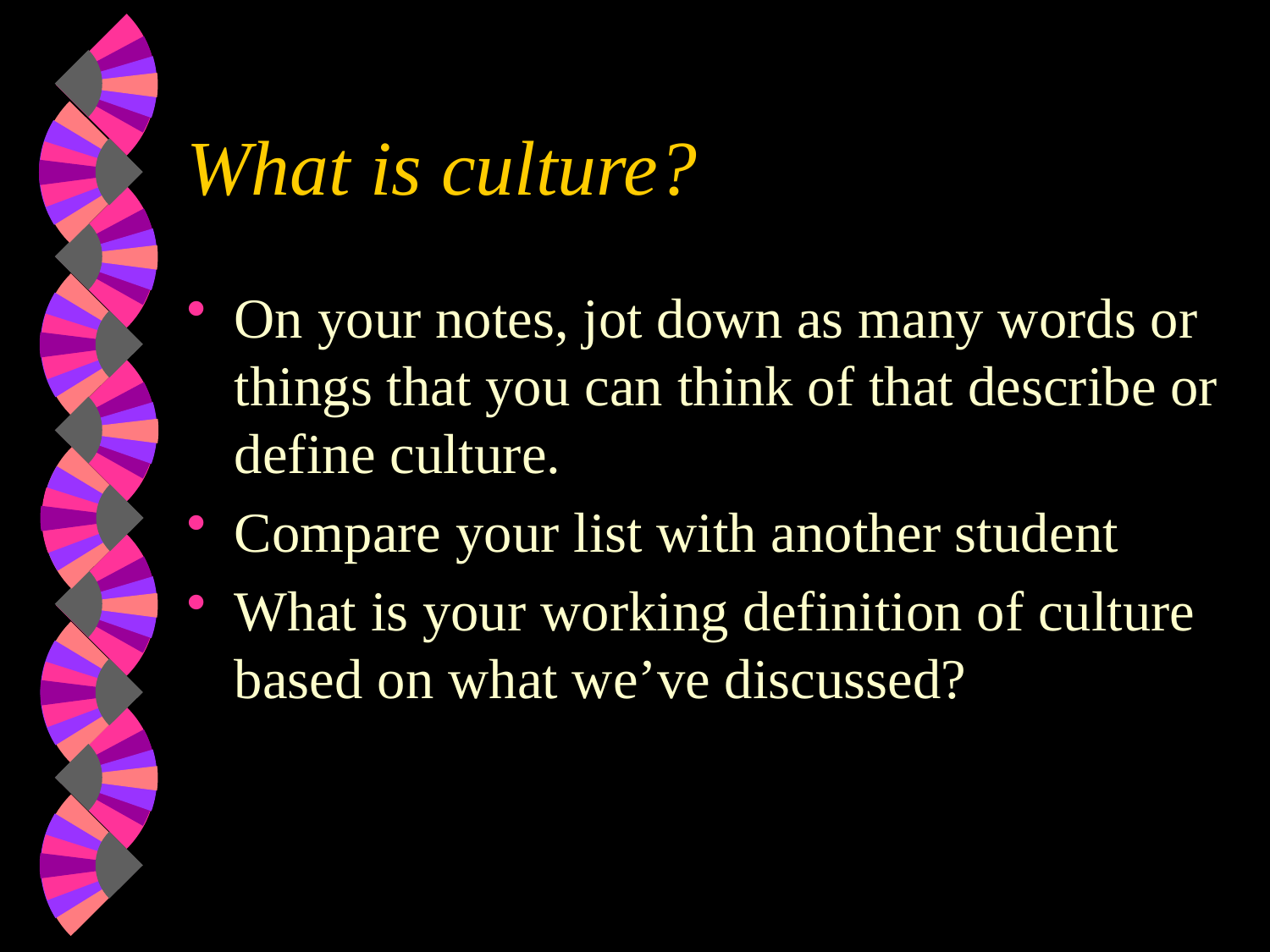

# What is culture?
On your notes, jot down as many words or things that you can think of that describe or define culture.
Compare your list with another student
What is your working definition of culture based on what we’ve discussed?